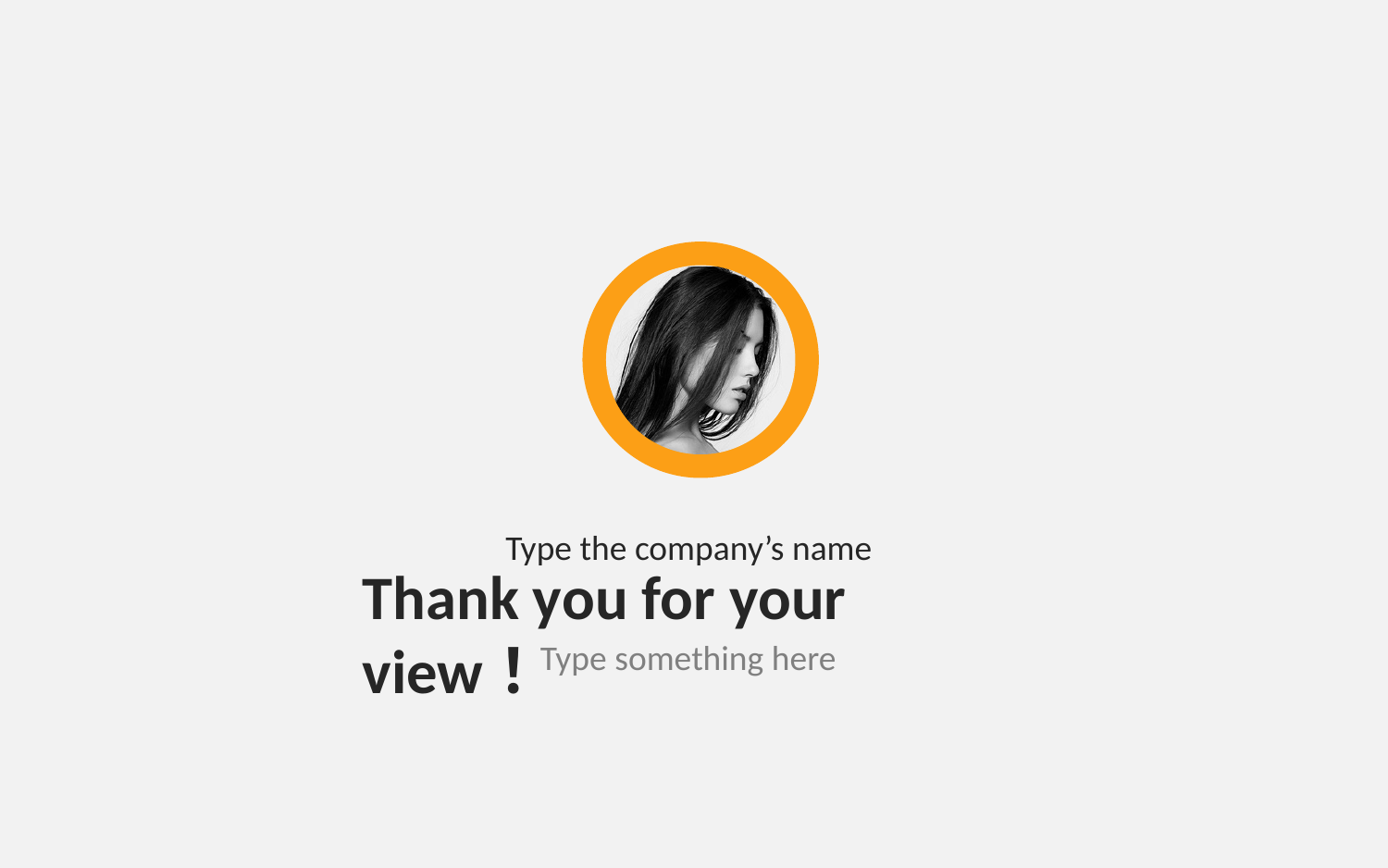

Type the company’s name
Thank you for your view！
Type something here